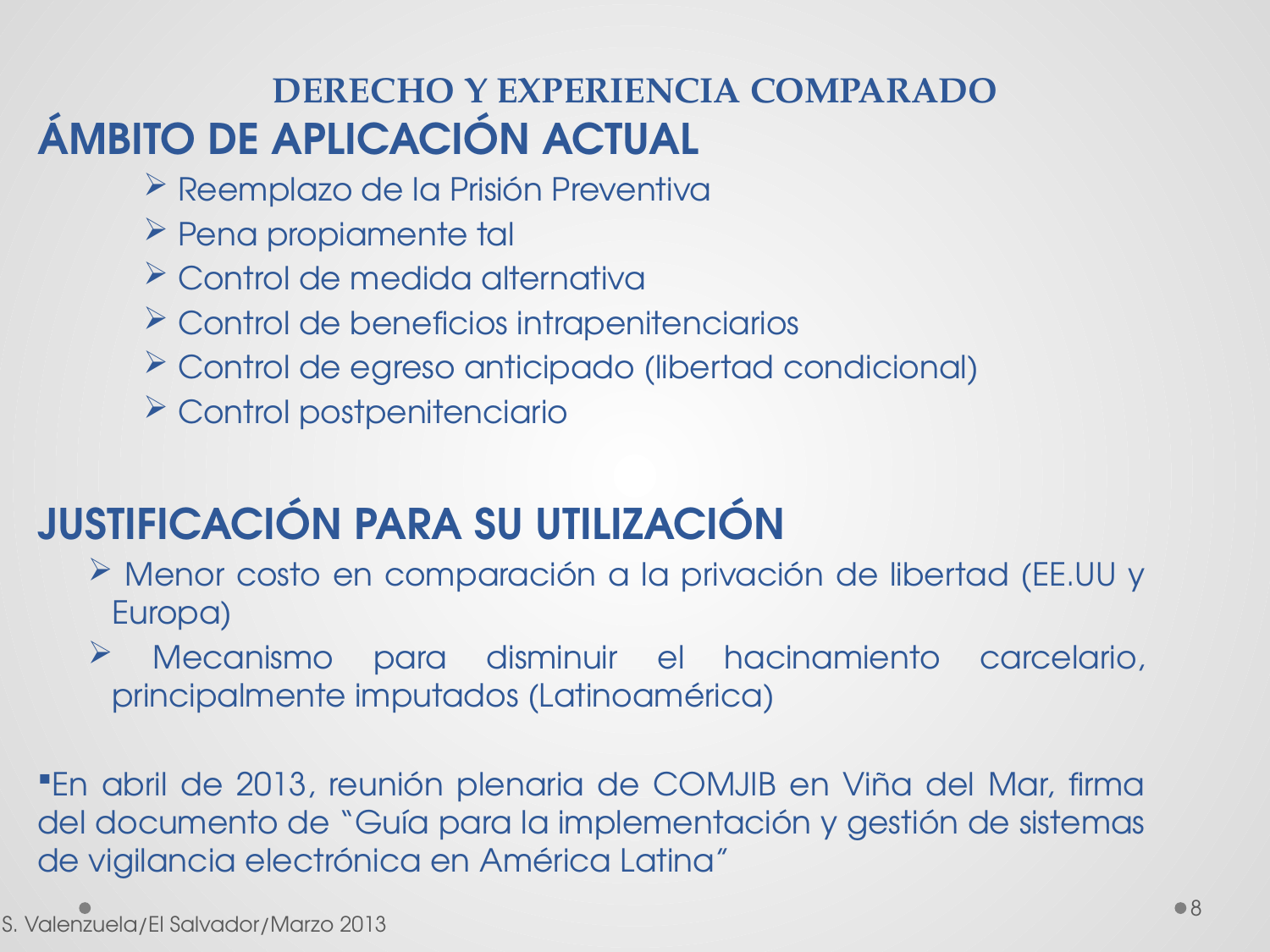

# DERECHO Y EXPERIENCIA COMPARADO
ÁMBITO DE APLICACIÓN ACTUAL
 Reemplazo de la Prisión Preventiva
 Pena propiamente tal
 Control de medida alternativa
 Control de beneficios intrapenitenciarios
 Control de egreso anticipado (libertad condicional)
 Control postpenitenciario

JUSTIFICACIÓN PARA SU UTILIZACIÓN
 Menor costo en comparación a la privación de libertad (EE.UU y Europa)
 Mecanismo para disminuir el hacinamiento carcelario, principalmente imputados (Latinoamérica)

En abril de 2013, reunión plenaria de COMJIB en Viña del Mar, firma del documento de “Guía para la implementación y gestión de sistemas de vigilancia electrónica en América Latina”

8
S. Valenzuela/El Salvador/Marzo 2013